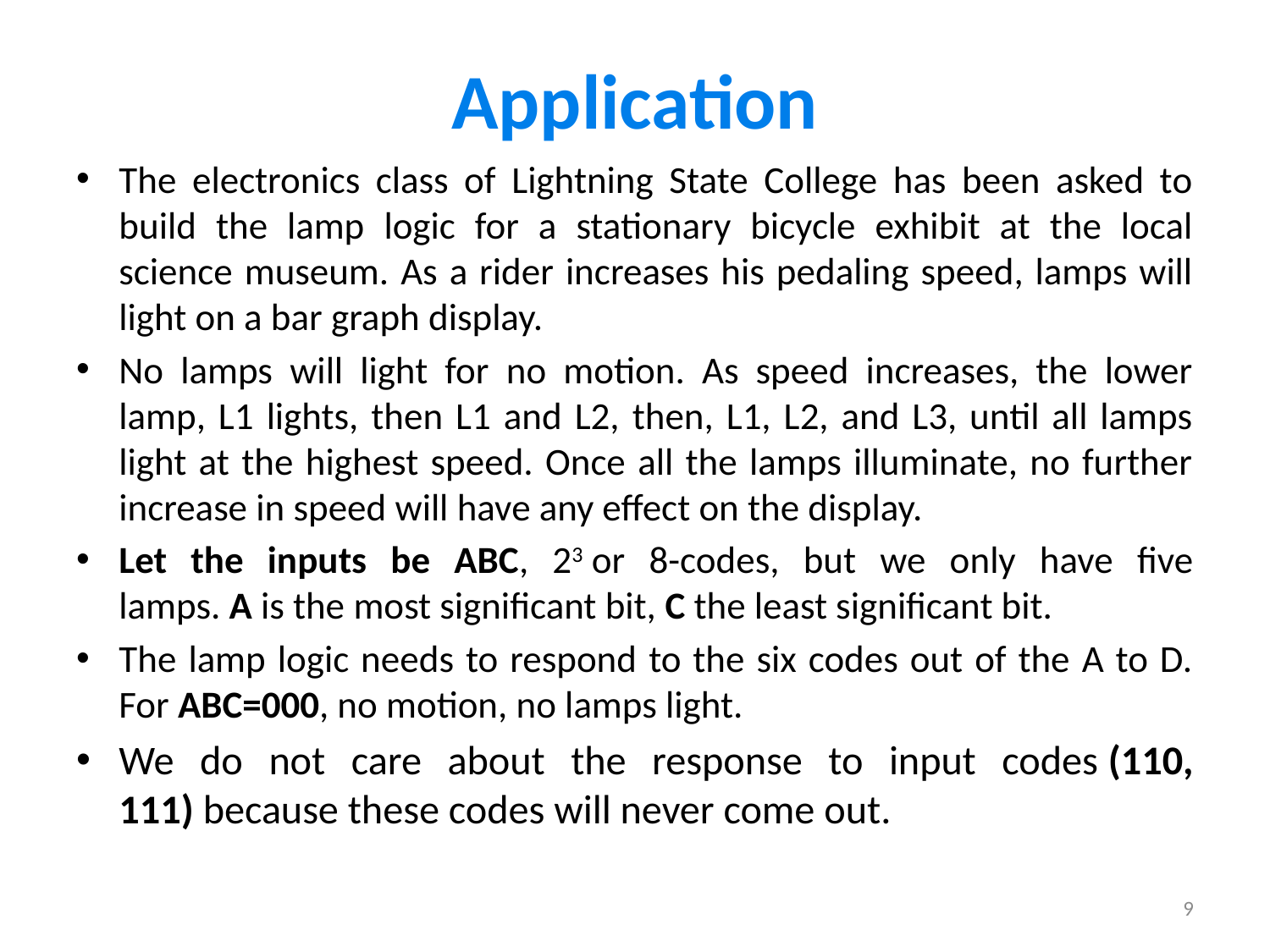

# Application
The electronics class of Lightning State College has been asked to build the lamp logic for a stationary bicycle exhibit at the local science museum. As a rider increases his pedaling speed, lamps will light on a bar graph display.
No lamps will light for no motion. As speed increases, the lower lamp, L1 lights, then L1 and L2, then, L1, L2, and L3, until all lamps light at the highest speed. Once all the lamps illuminate, no further increase in speed will have any effect on the display.
Let the inputs be ABC, 23 or 8-codes, but we only have five lamps. A is the most significant bit, C the least significant bit.
The lamp logic needs to respond to the six codes out of the A to D. For ABC=000, no motion, no lamps light.
We do not care about the response to input codes (110, 111) because these codes will never come out.

9